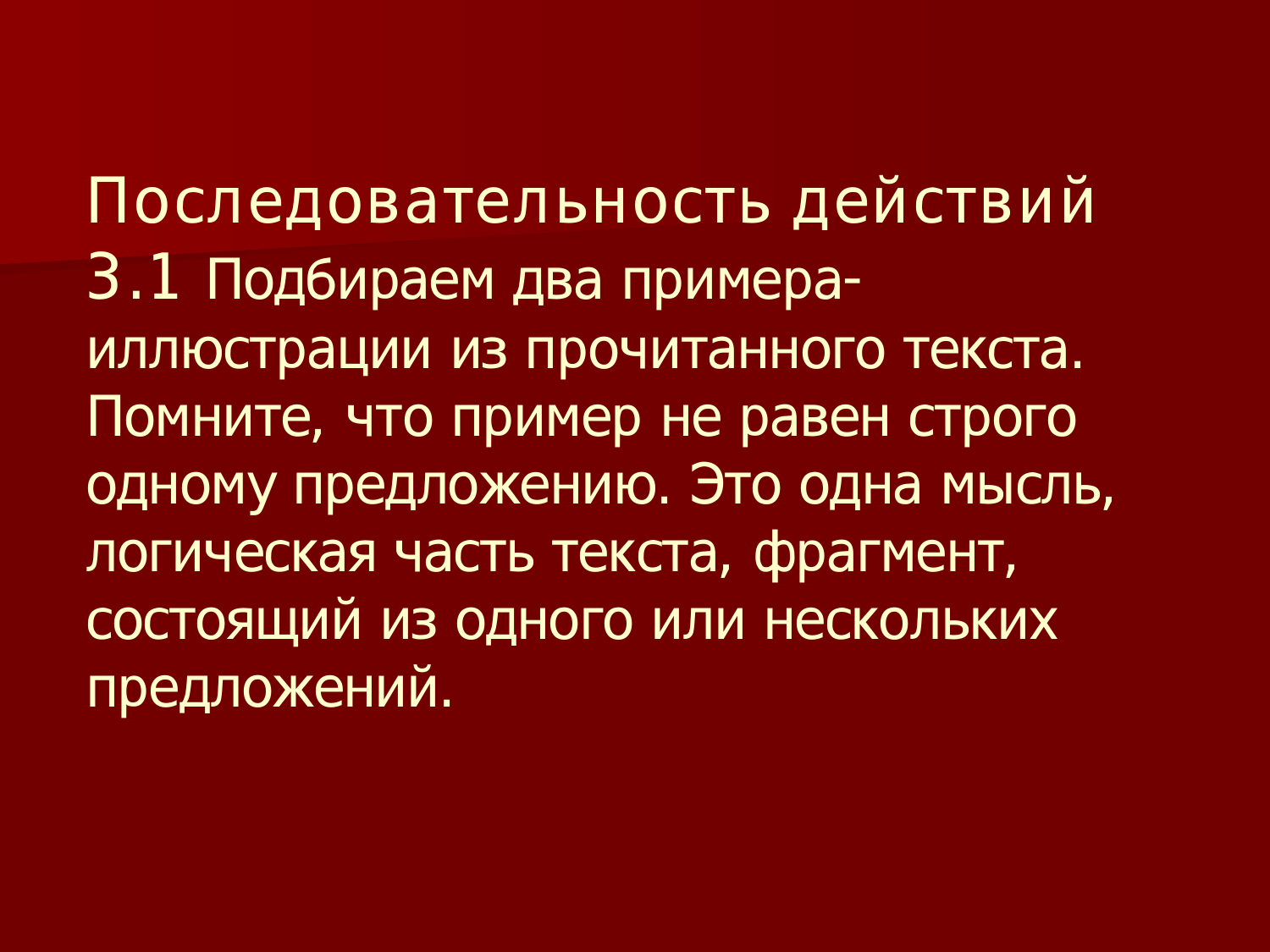

# Последовательность действий 3.1 Подбираем два примера-иллюстрации из прочитанного текста. Помните, что пример не равен строго одному предложению. Это одна мысль, логическая часть текста, фрагмент, состоящий из одного или нескольких предложений.